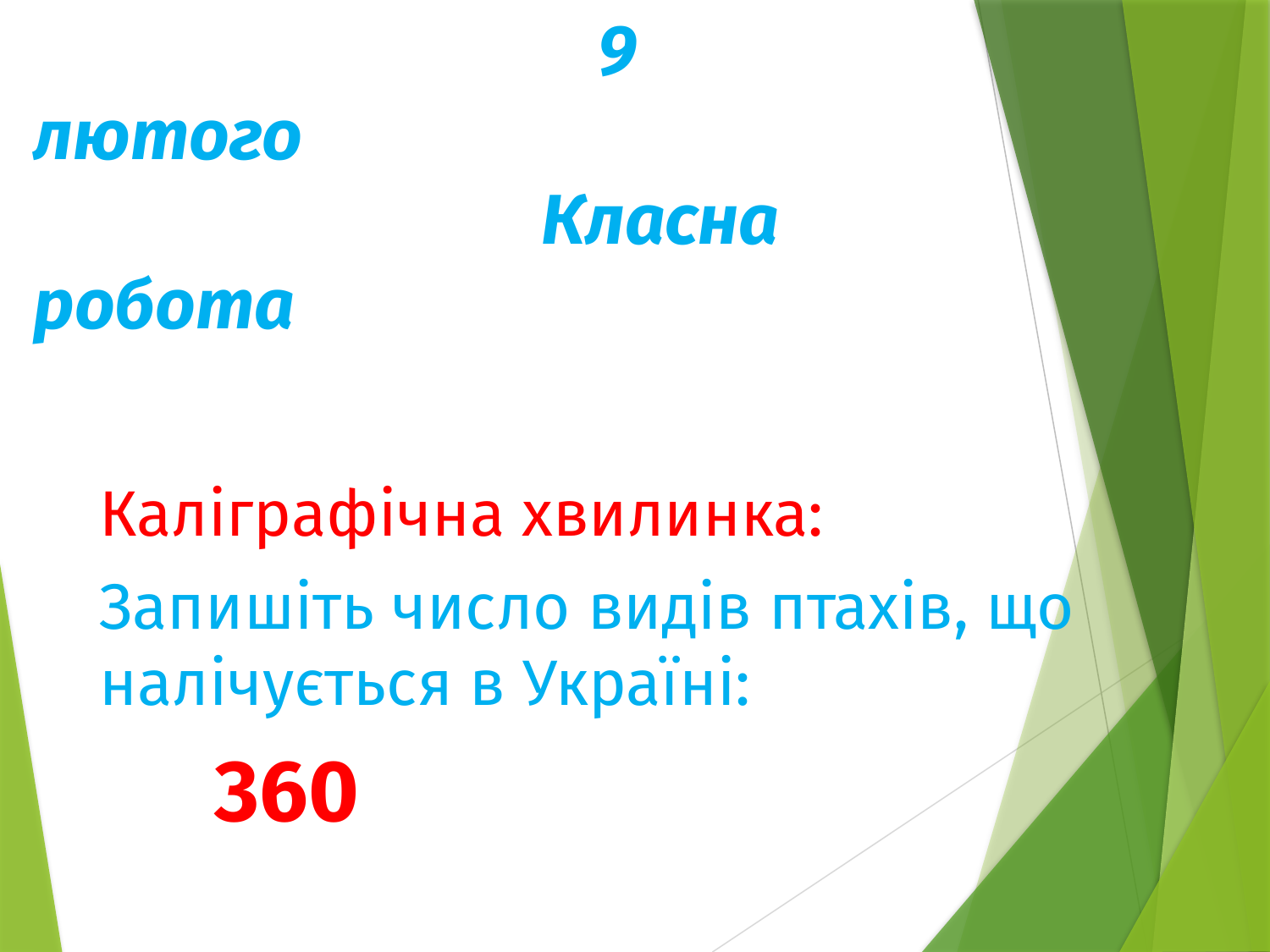

# 9 лютого Класна робота
Каліграфічна хвилинка:
Запишіть число видів птахів, що налічується в Україні:
					360